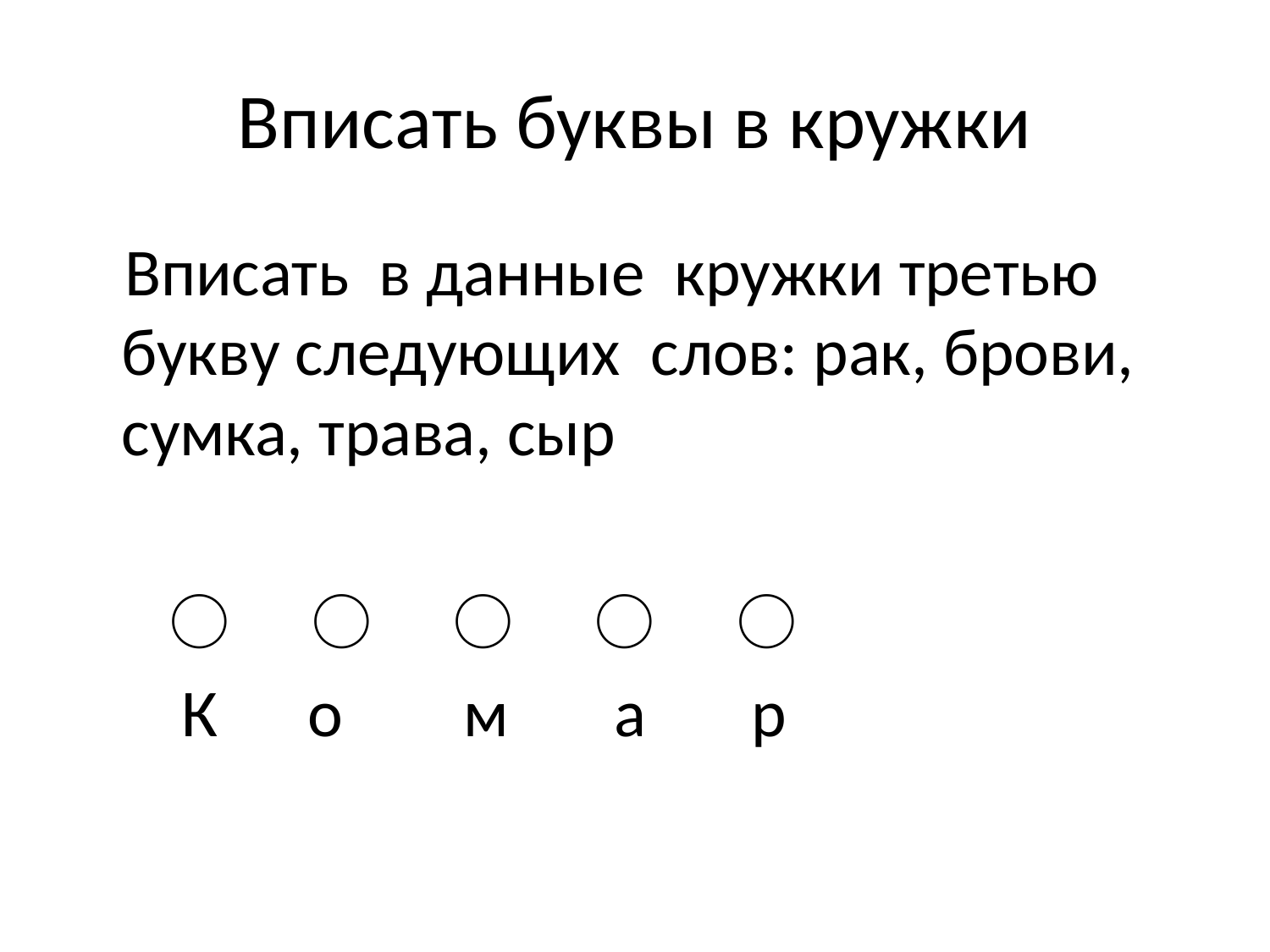

# Вписать буквы в кружки
    Вписать  в данные  кружки третью букву следующих  слов: рак, брови, сумка, трава, сыр

      ⃝     ⃝     ⃝     ⃝     ⃝
       К      о        м       а       р